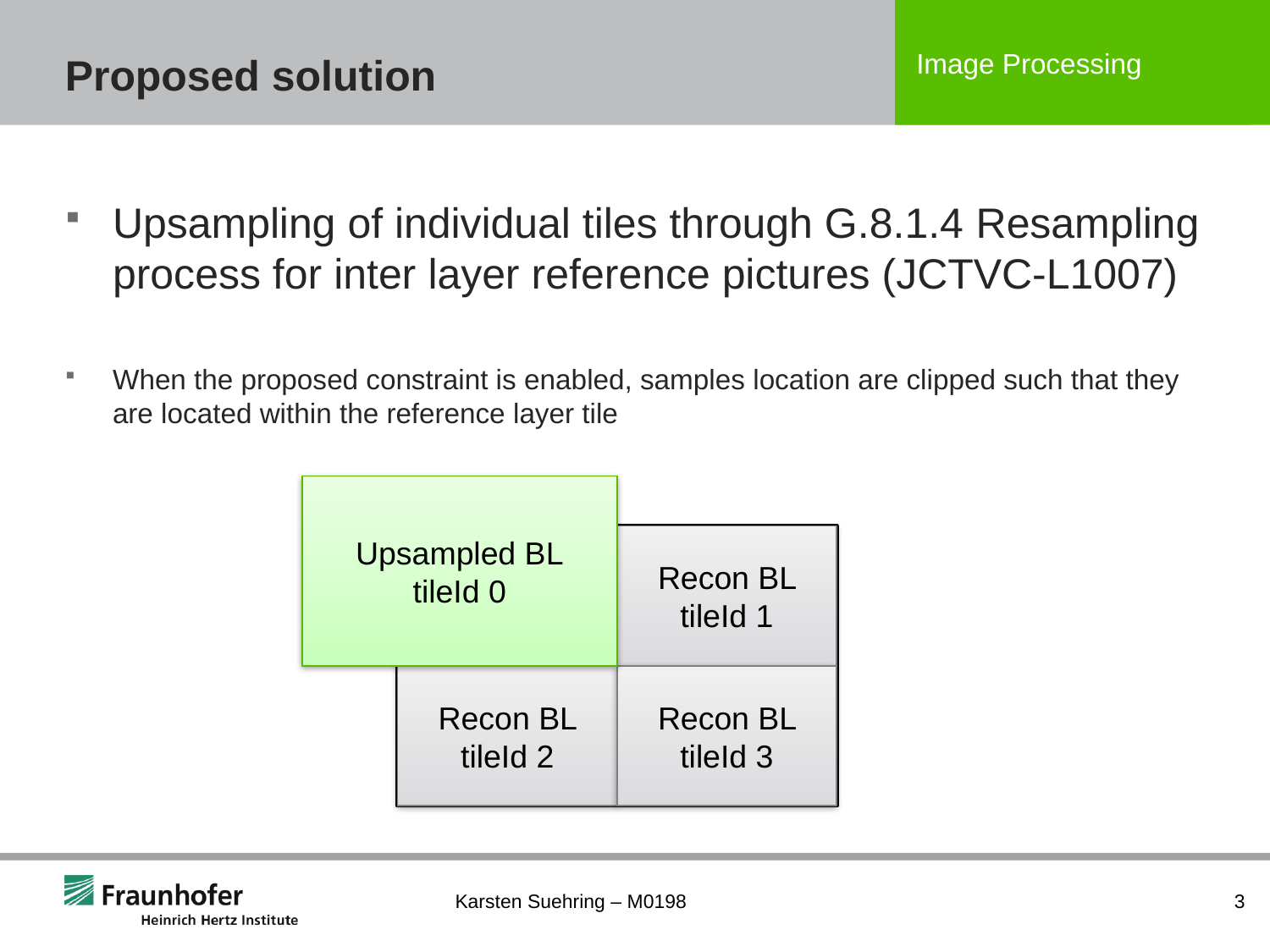

# Proposed solution
Upsampling of individual tiles through G.8.1.4 Resampling process for inter layer reference pictures (JCTVC-L1007)

When the proposed constraint is enabled, samples location are clipped such that they are located within the reference layer tile

Upsampled BL
tileId 0

Recon BL tileId 0
Recon BL tileId 1
Recon BL tileId 2
Recon BL tileId 3
Karsten Suehring – M0198
3